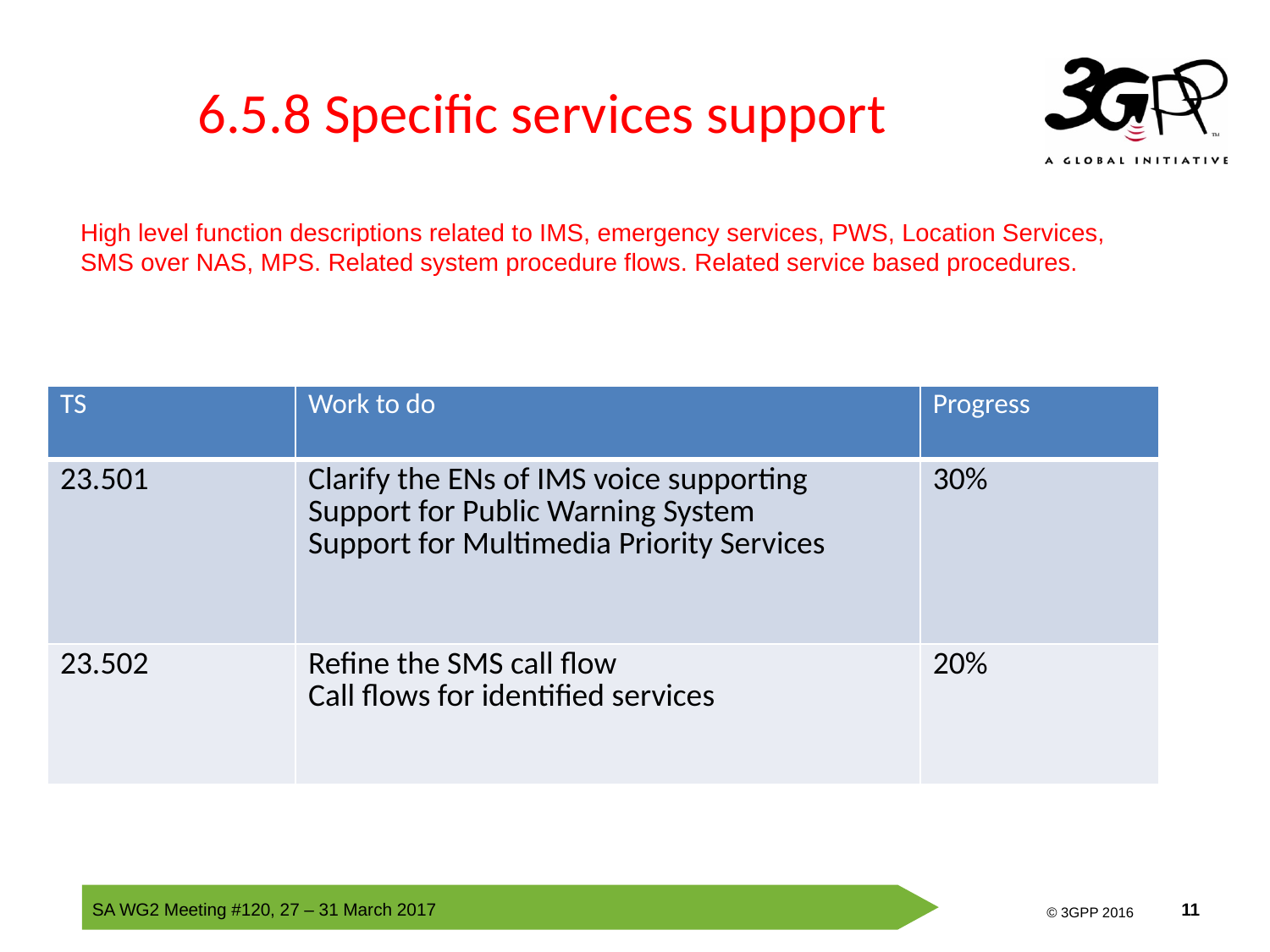

# 6.5.8 Specific services support
High level function descriptions related to IMS, emergency services, PWS, Location Services, SMS over NAS, MPS. Related system procedure flows. Related service based procedures.
| TS | Work to do | Progress |
| --- | --- | --- |
| 23.501 | Clarify the ENs of IMS voice supporting Support for Public Warning System Support for Multimedia Priority Services | 30% |
| 23.502 | Refine the SMS call flow Call flows for identified services | 20% |